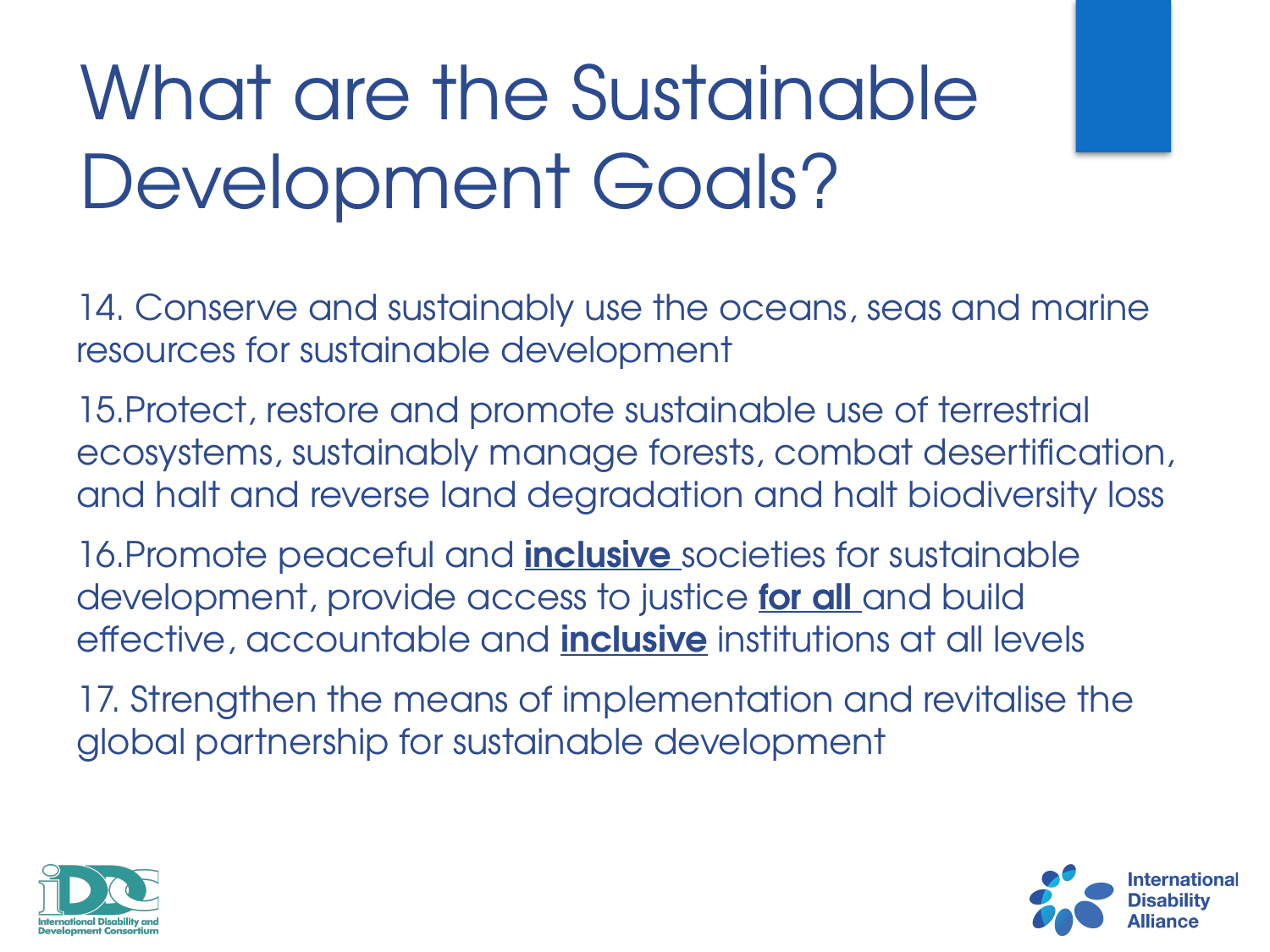

# What are the Sustainable Development Goals?
14. Conserve and sustainably use the oceans, seas and marine resources for sustainable development
15.Protect, restore and promote sustainable use of terrestrial ecosystems, sustainably manage forests, combat desertification, and halt and reverse land degradation and halt biodiversity loss
16.Promote peaceful and inclusive societies for sustainable development, provide access to justice for all and build effective, accountable and inclusive institutions at all levels
17. Strengthen the means of implementation and revitalise the global partnership for sustainable development